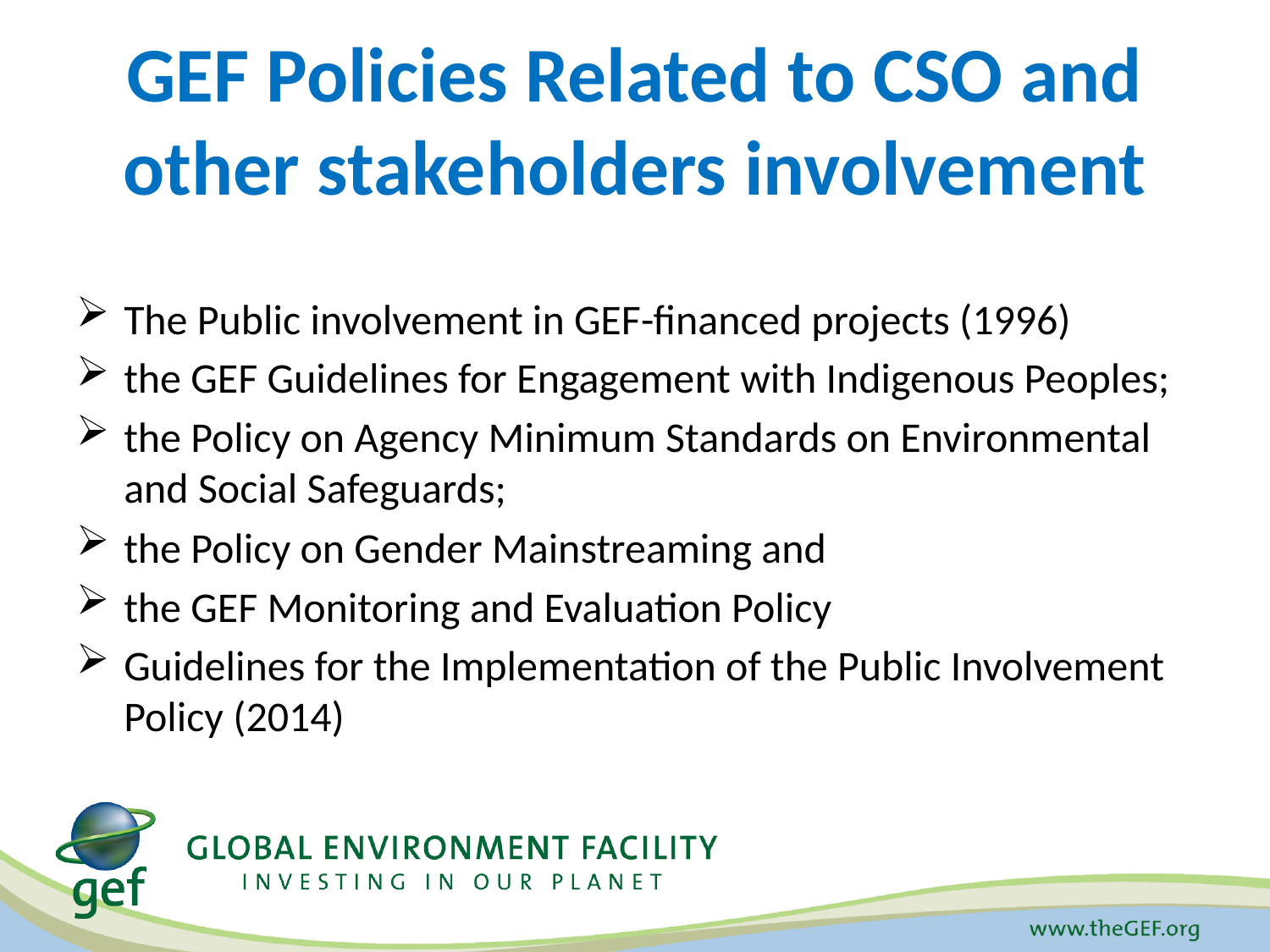

# GEF Policies Related to CSO and other stakeholders involvement
The Public involvement in GEF-financed projects (1996)
the GEF Guidelines for Engagement with Indigenous Peoples;
the Policy on Agency Minimum Standards on Environmental and Social Safeguards;
the Policy on Gender Mainstreaming and
the GEF Monitoring and Evaluation Policy
Guidelines for the Implementation of the Public Involvement Policy (2014)